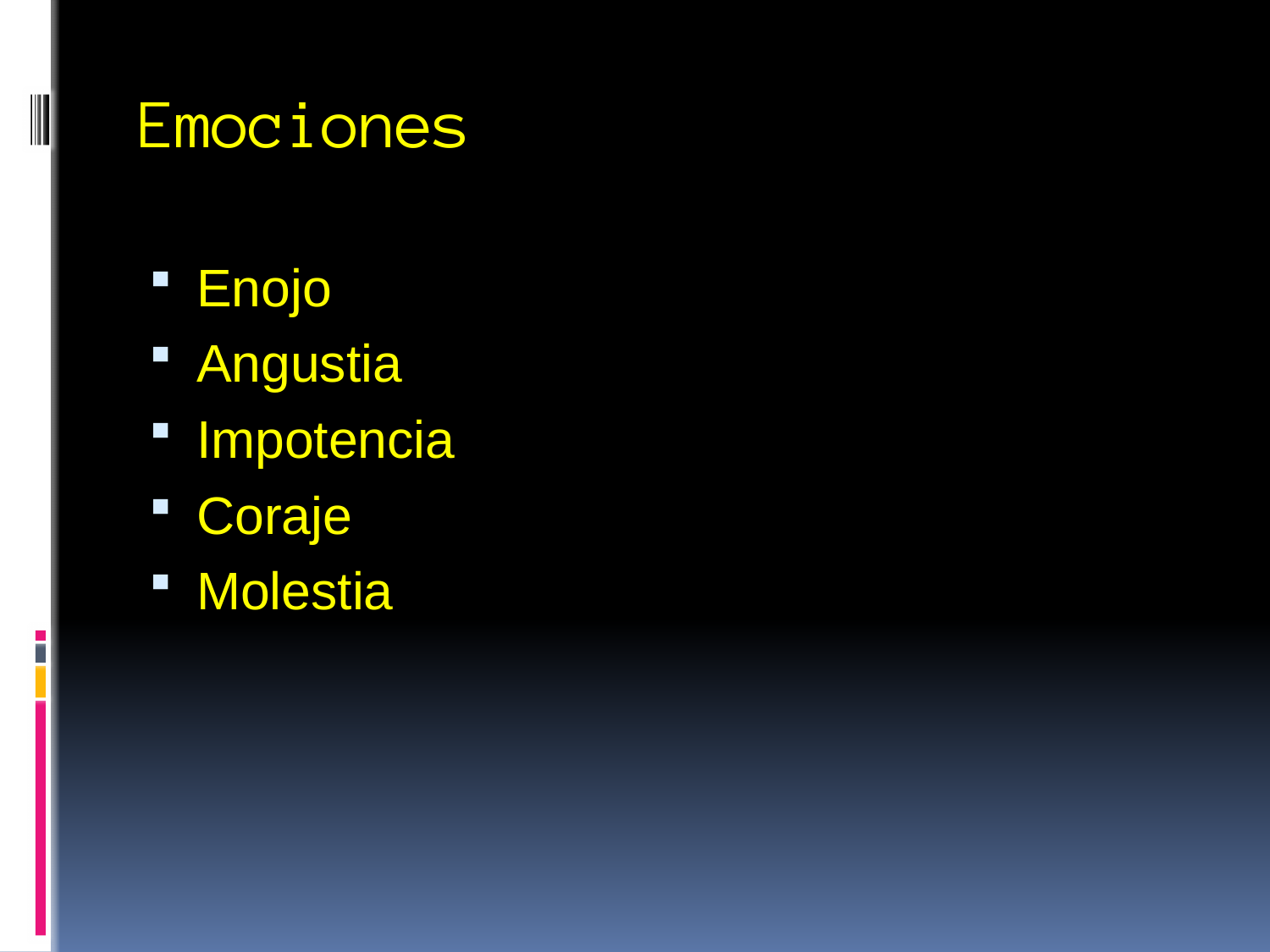

# Emociones
Enojo
Angustia
Impotencia
Coraje
Molestia